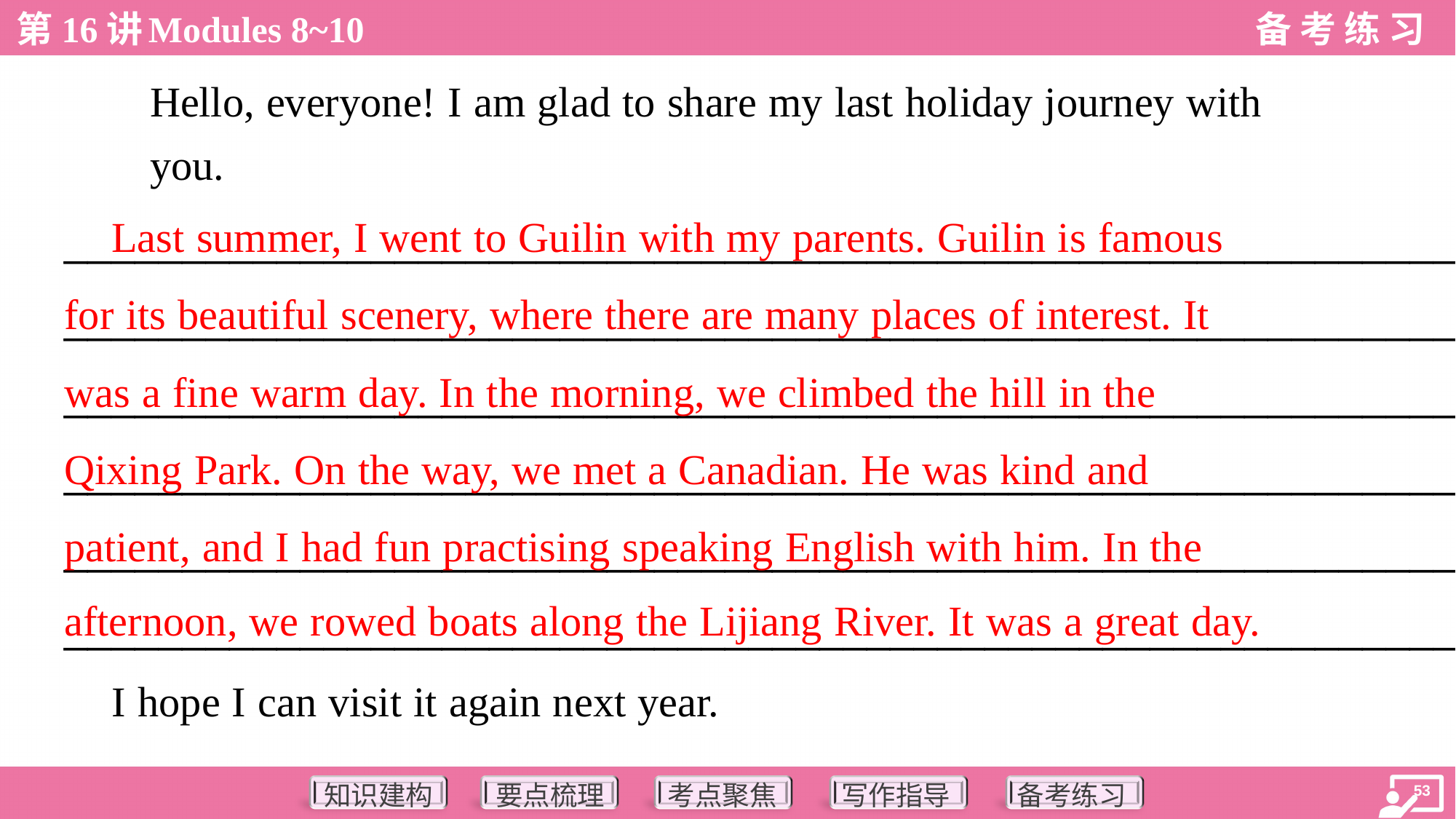

Hello, everyone! I am glad to share my last holiday journey with
you.
    Last summer, I went to Guilin with my parents. Guilin is famous
for its beautiful scenery, where there are many places of interest. It
was a fine warm day. In the morning, we climbed the hill in the
Qixing Park. On the way, we met a Canadian. He was kind and
patient, and I had fun practising speaking English with him. In the
afternoon, we rowed boats along the Lijiang River. It was a great day.
______________________________________________________________
______________________________________________________________
______________________________________________________________
______________________________________________________________
______________________________________________________________
______________________________________________________________
    I hope I can visit it again next year.